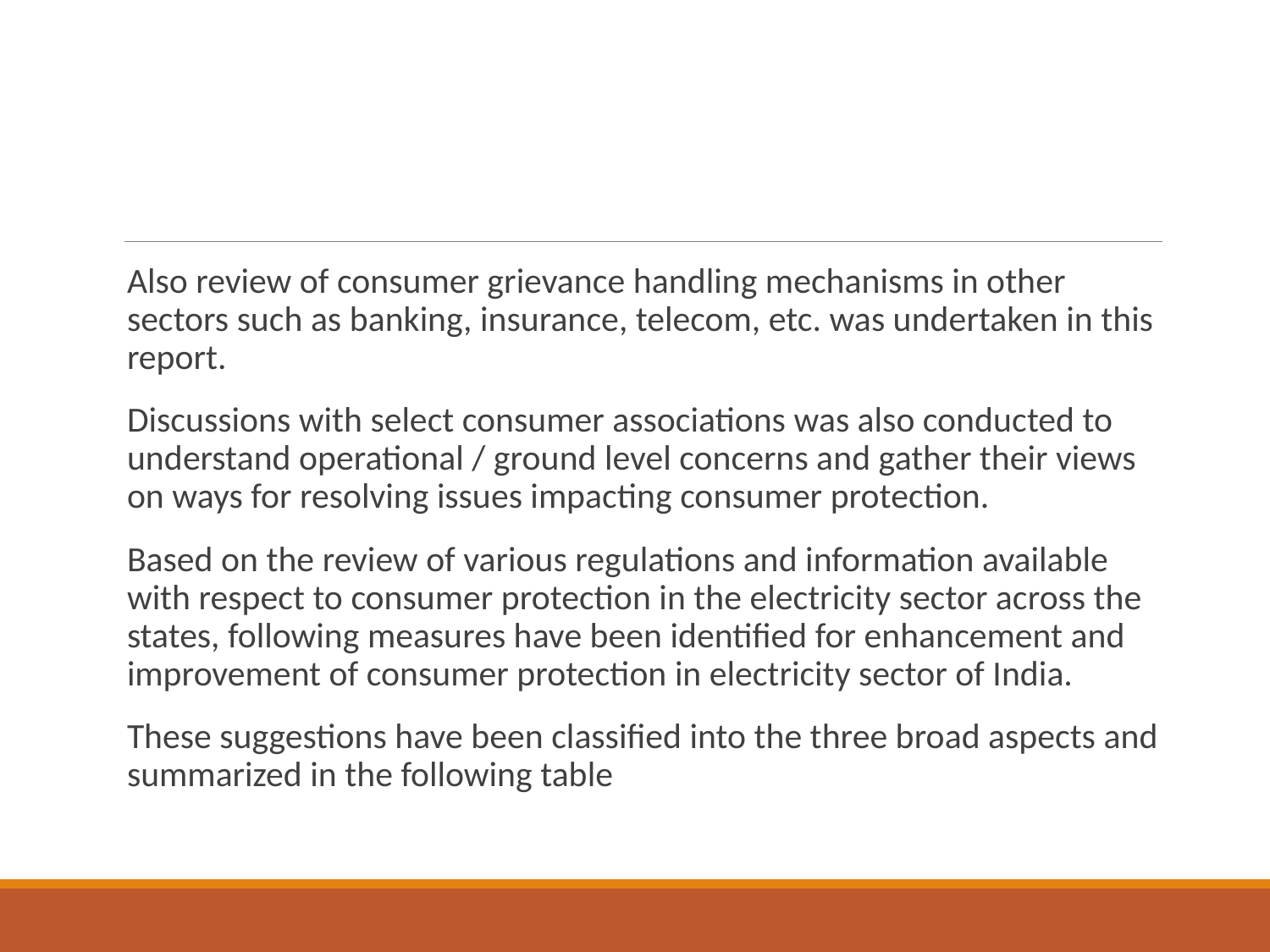

#
Also review of consumer grievance handling mechanisms in other sectors such as banking, insurance, telecom, etc. was undertaken in this report.
Discussions with select consumer associations was also conducted to understand operational / ground level concerns and gather their views on ways for resolving issues impacting consumer protection.
Based on the review of various regulations and information available with respect to consumer protection in the electricity sector across the states, following measures have been identified for enhancement and improvement of consumer protection in electricity sector of India.
These suggestions have been classified into the three broad aspects and summarized in the following table